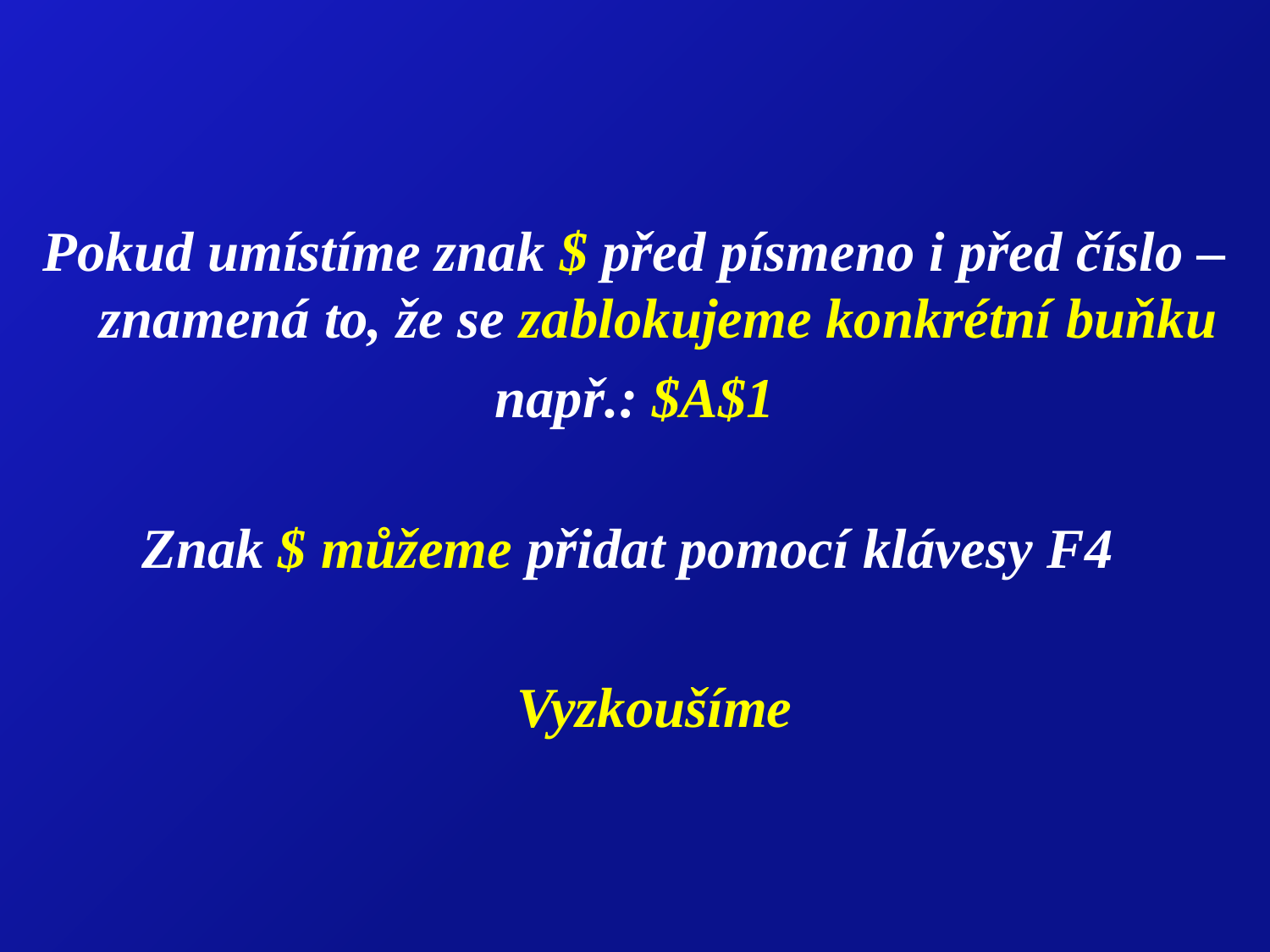

Pokud umístíme znak $ před písmeno i před číslo – znamená to, že se zablokujeme konkrétní buňku
např.: $A$1
Znak $ můžeme přidat pomocí klávesy F4
Vyzkoušíme